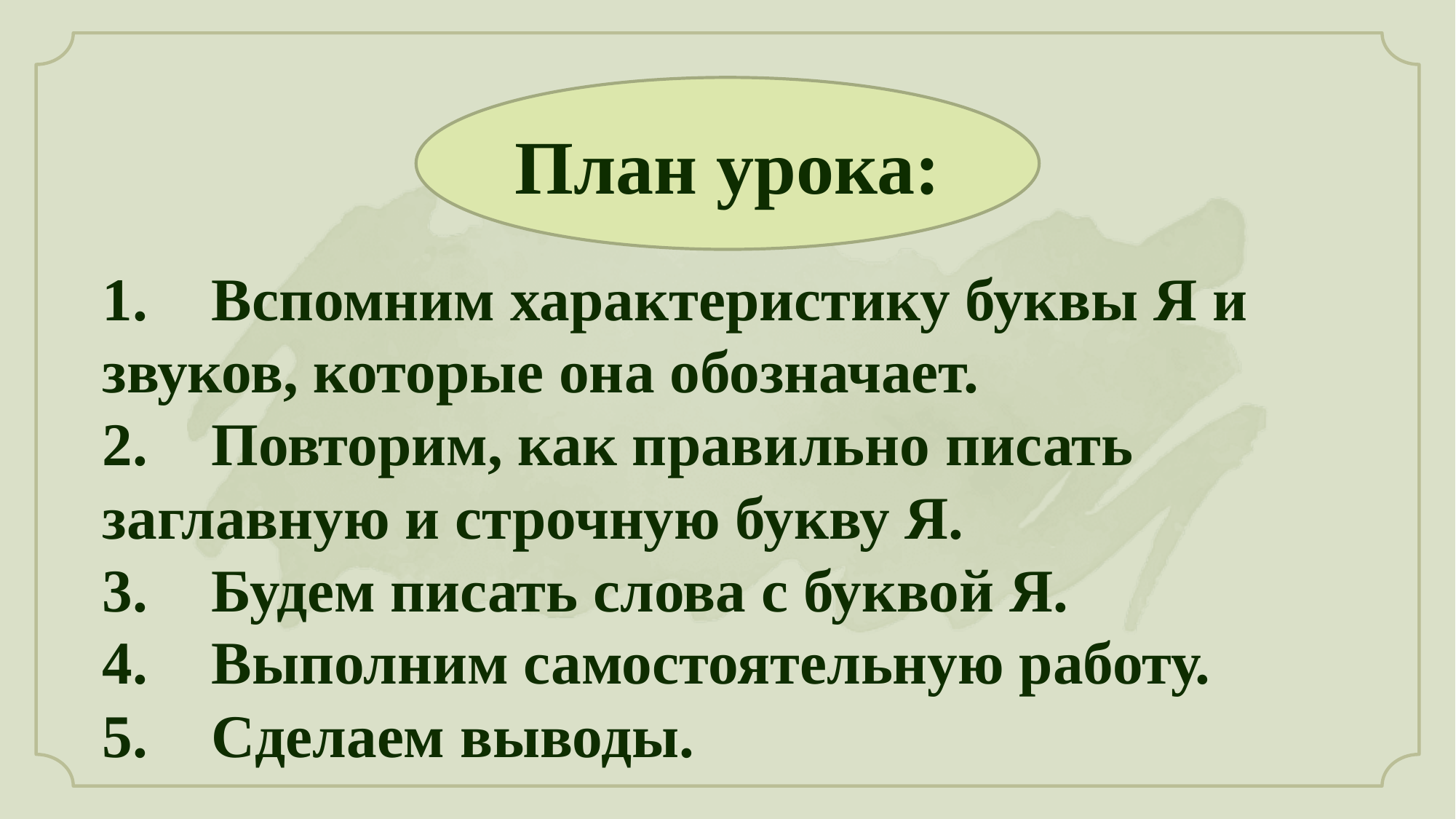

План урока:
1.	Вспомним характеристику буквы Я и звуков, которые она обозначает.
2.	Повторим, как правильно писать заглавную и строчную букву Я.
3.	Будем писать слова с буквой Я.
4.	Выполним самостоятельную работу.
5.	Сделаем выводы.